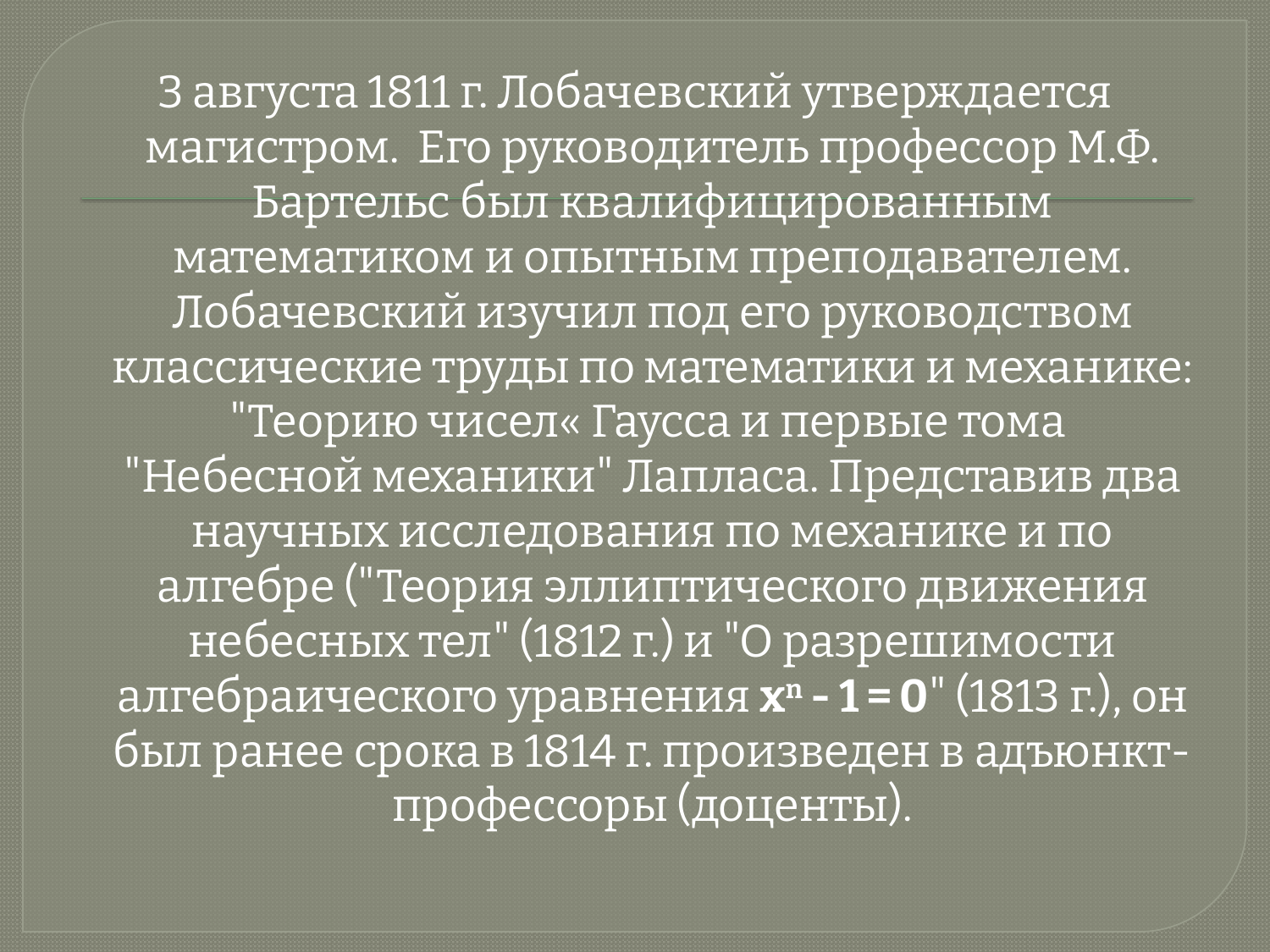

3 августа 1811 г. Лобачевский утверждается магистром.  Его руководитель профессор М.Ф. Бартельс был квалифицированным математиком и опытным преподавателем. Лобачевский изучил под его руководством классические труды по математики и механике: "Теорию чисел« Гаусса и первые тома  "Небесной механики" Лапласа. Представив два научных исследования по механике и по алгебре ("Теория эллиптического движения небесных тел" (1812 г.) и "О разрешимости алгебраического уравнения xn - 1 = 0" (1813 г.), он был ранее срока в 1814 г. произведен в адъюнкт-профессоры (доценты).